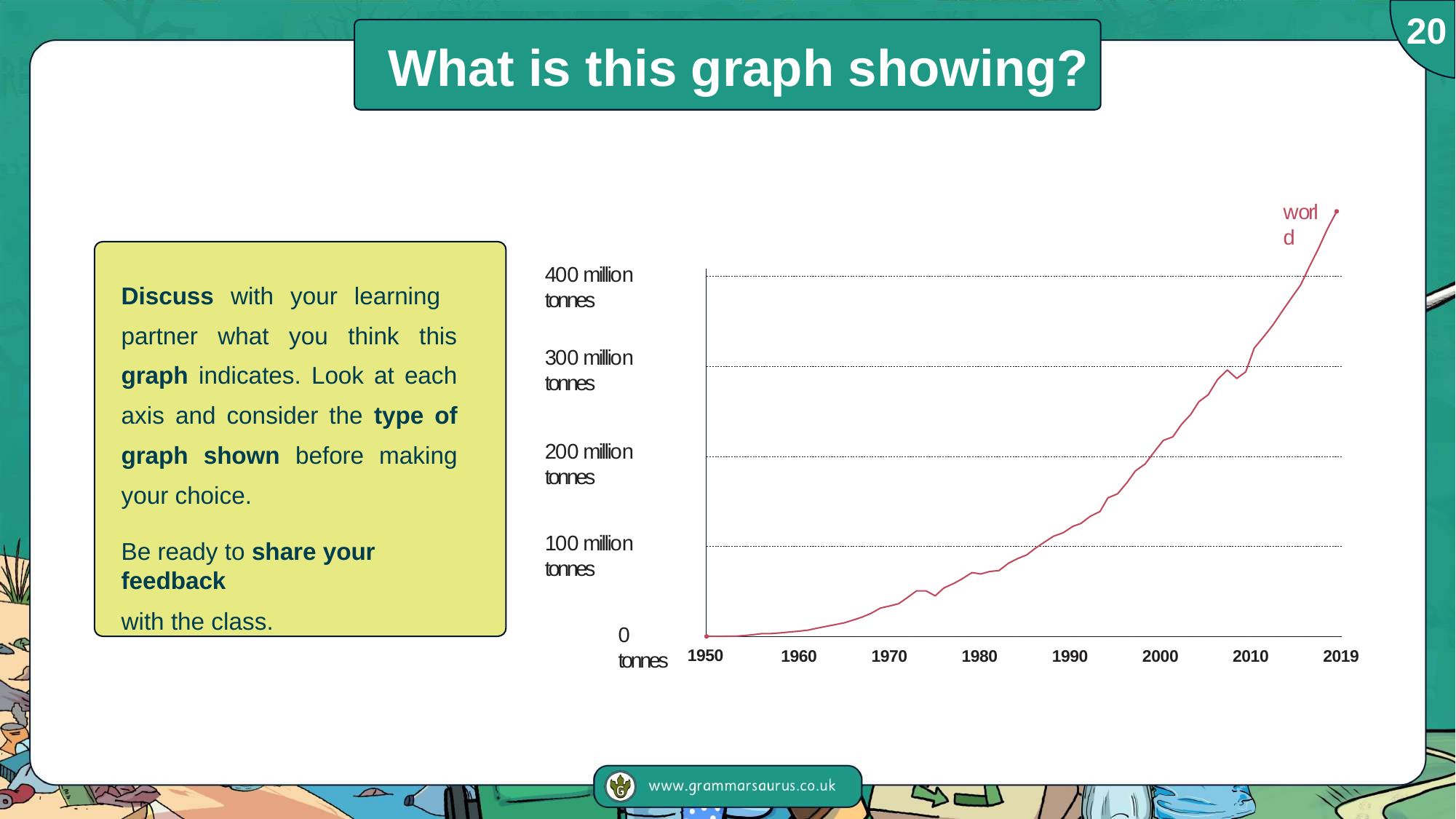

20

# What is this graph showing?
world

400 million tonnes
Discuss with your learning  partner what you think this graph indicates. Look at each axis and consider the type of graph shown before making your choice.
300 million tonnes
200 million tonnes
Be ready to share your feedback
with the class.
100 million tonnes
0 tonnes
1950
1960
1980
1990
2000
2010
2019
1970